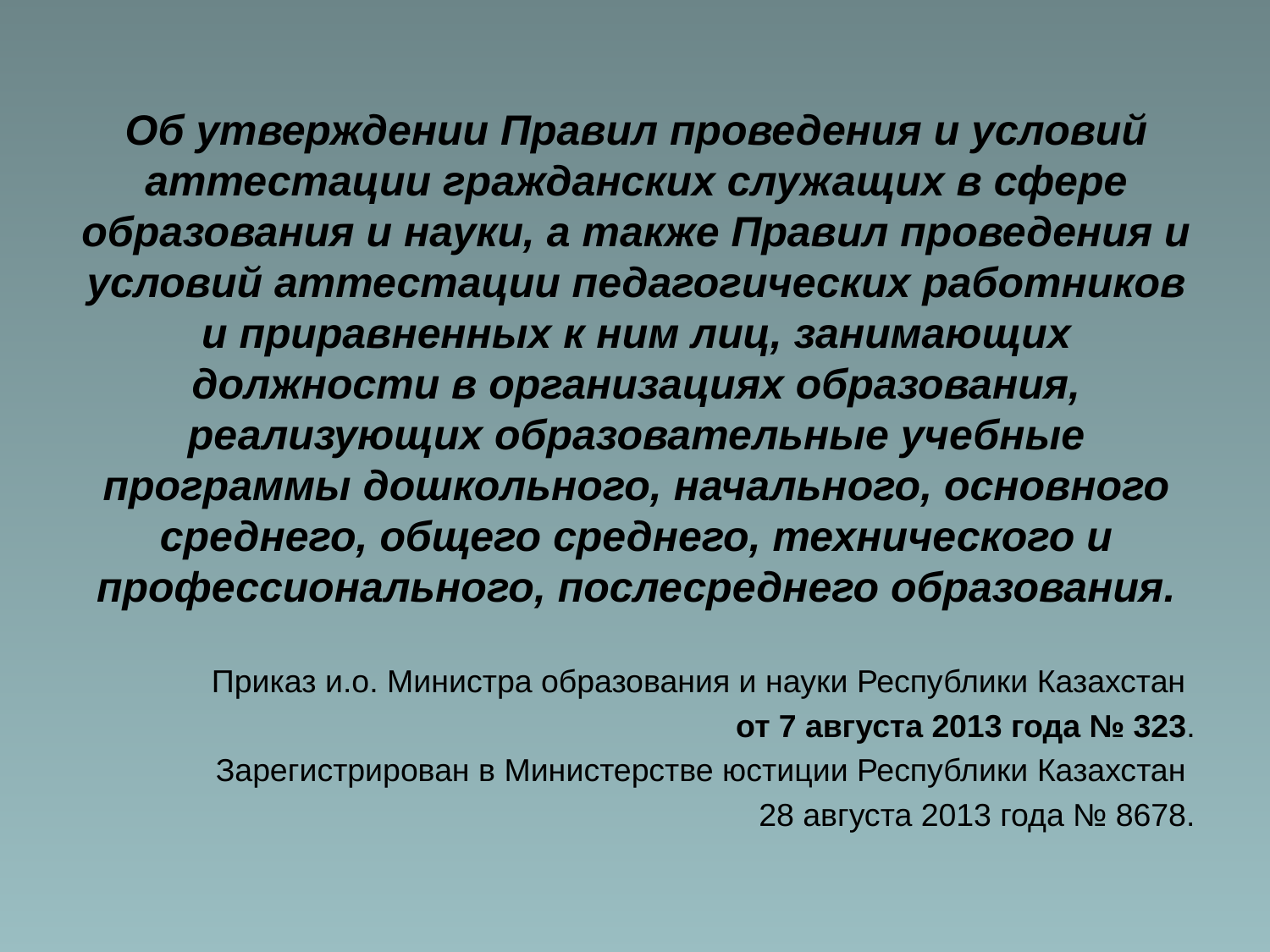

Об утверждении Правил проведения и условий аттестации гражданских служащих в сфере образования и науки, а также Правил проведения и условий аттестации педагогических работников и приравненных к ним лиц, занимающих должности в организациях образования, реализующих образовательные учебные программы дошкольного, начального, основного среднего, общего среднего, технического и профессионального, послесреднего образования.

Приказ и.о. Министра образования и науки Республики Казахстан
от 7 августа 2013 года № 323.
Зарегистрирован в Министерстве юстиции Республики Казахстан
28 августа 2013 года № 8678.